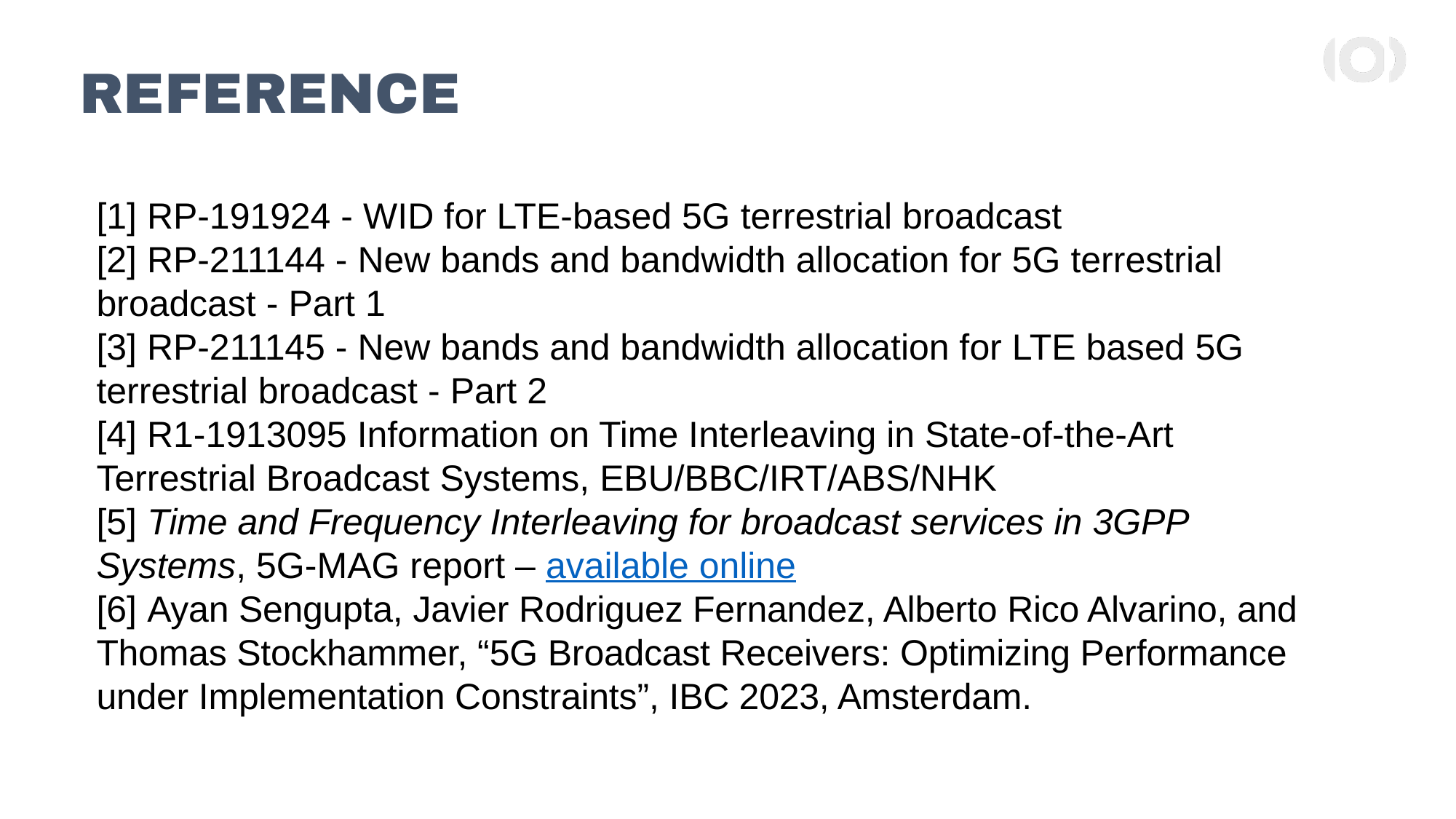

REFERENCE
[1] RP-191924 - WID for LTE-based 5G terrestrial broadcast
[2] RP-211144 - New bands and bandwidth allocation for 5G terrestrial broadcast - Part 1
[3] RP-211145 - New bands and bandwidth allocation for LTE based 5G terrestrial broadcast - Part 2
[4] R1-1913095 Information on Time Interleaving in State-of-the-Art Terrestrial Broadcast Systems, EBU/BBC/IRT/ABS/NHK
[5] Time and Frequency Interleaving for broadcast services in 3GPP Systems, 5G-MAG report – available online
[6] Ayan Sengupta, Javier Rodriguez Fernandez, Alberto Rico Alvarino, and Thomas Stockhammer, “5G Broadcast Receivers: Optimizing Performance under Implementation Constraints”, IBC 2023, Amsterdam.